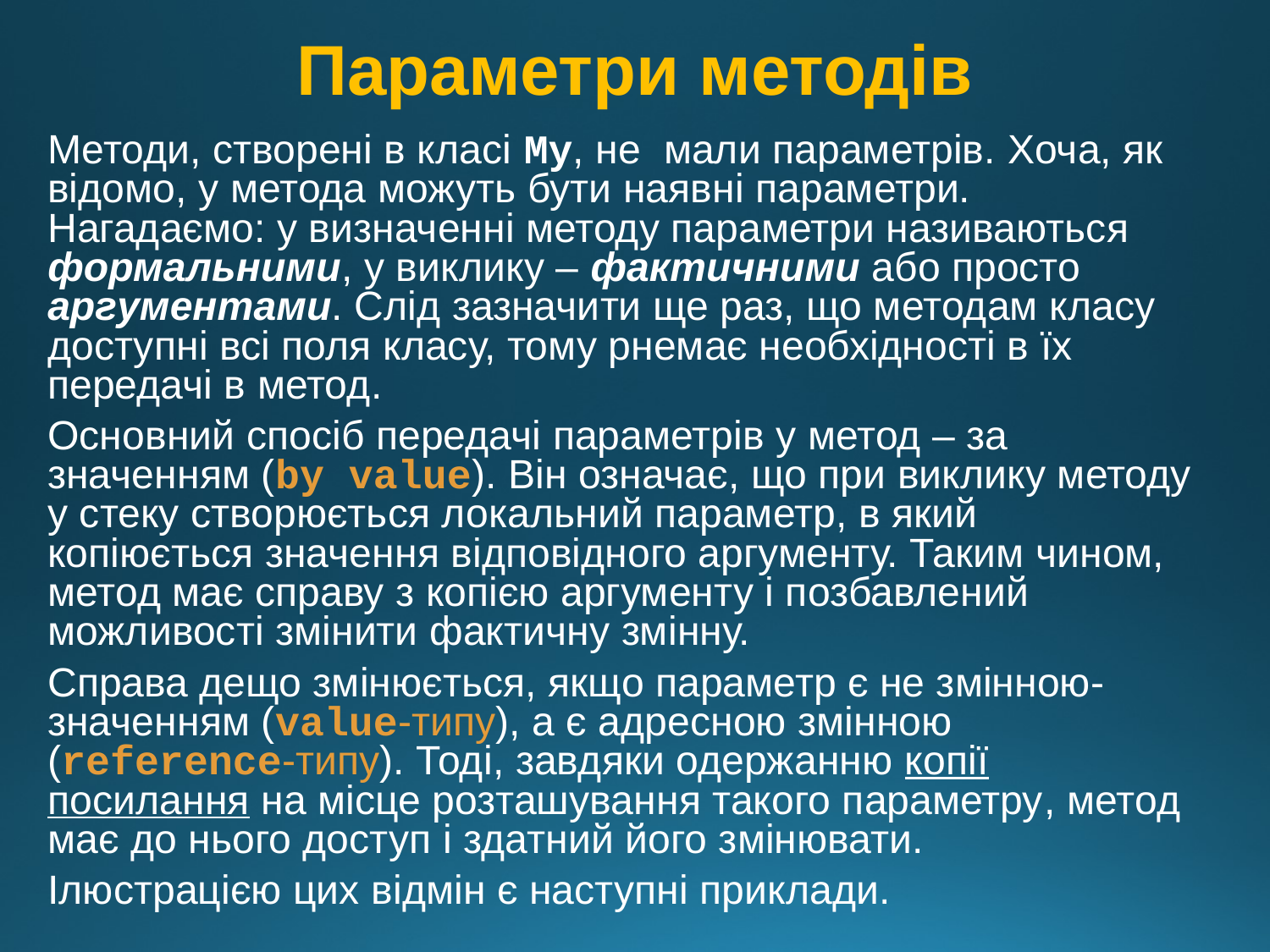

# Параметри методів
Методи, створені в класі My, не  мали параметрів. Хоча, як відомо, у метода можуть бути наявні параметри. Нагадаємо: у визначенні методу параметри називаються формальними, у виклику – фактичними або просто аргументами. Слід зазначити ще раз, що методам класу доступні всі поля класу, тому рнемає необхідності в їх передачі в метод.
Основний спосіб передачі параметрів у метод – за значенням (by value). Він означає, що при виклику методу у стеку створюється локальний параметр, в який копіюється значення відповідного аргументу. Таким чином, метод має справу з копією аргументу і позбавлений можливості змінити фактичну змінну.
Справа дещо змінюється, якщо параметр є не змінною-значенням (value-типу), а є адресною змінною (reference-типу). Тоді, завдяки одержанню копії посилання на місце розташування такого параметру, метод має до нього доступ і здатний його змінювати.
Ілюстрацією цих відмін є наступні приклади.